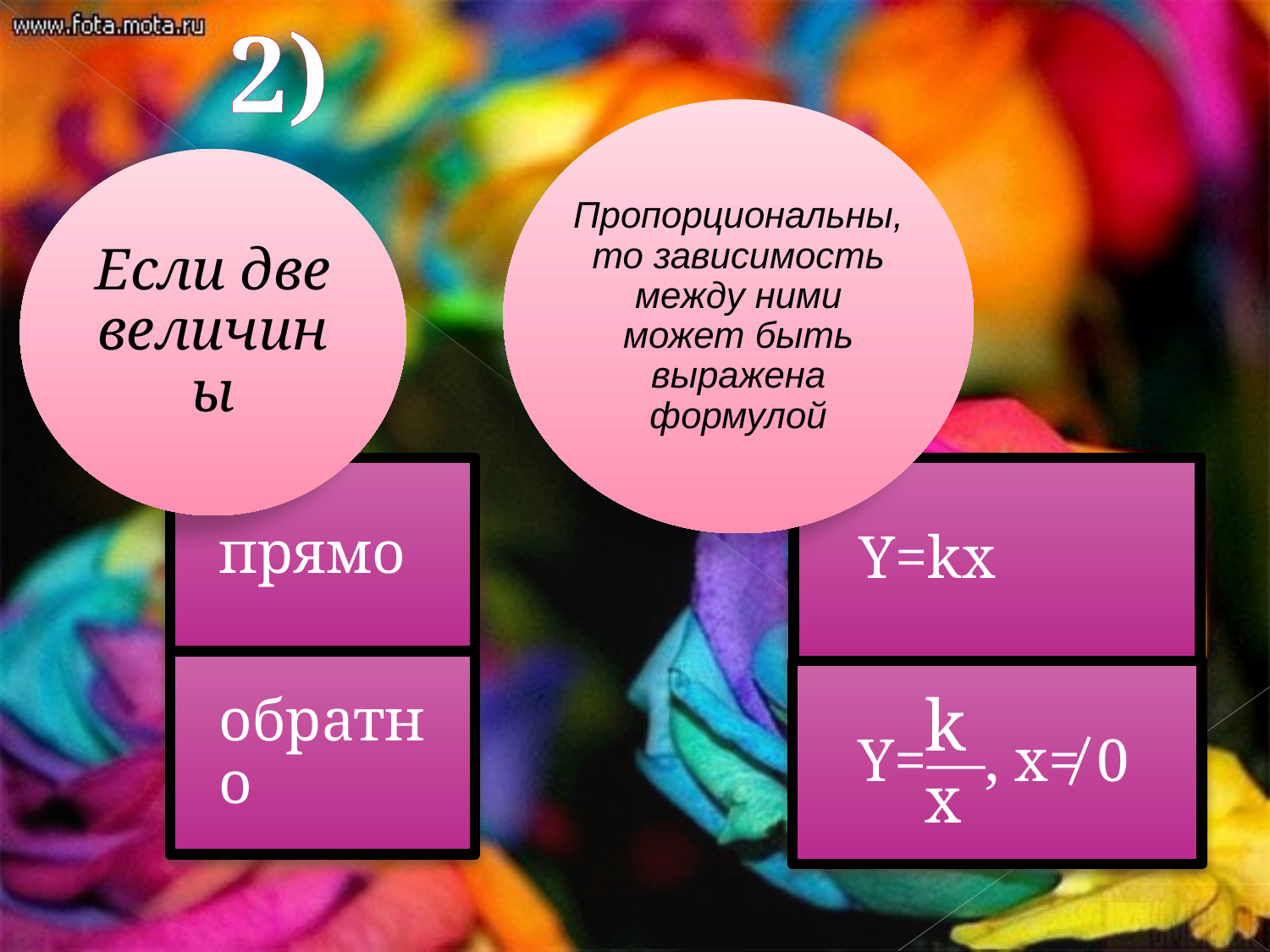

# 2)
прямо
обратно
Если две величины
Y=kx
Y=―, x≠ 0
Пропорциональны, то зависимость между ними может быть выражена формулой
k
x